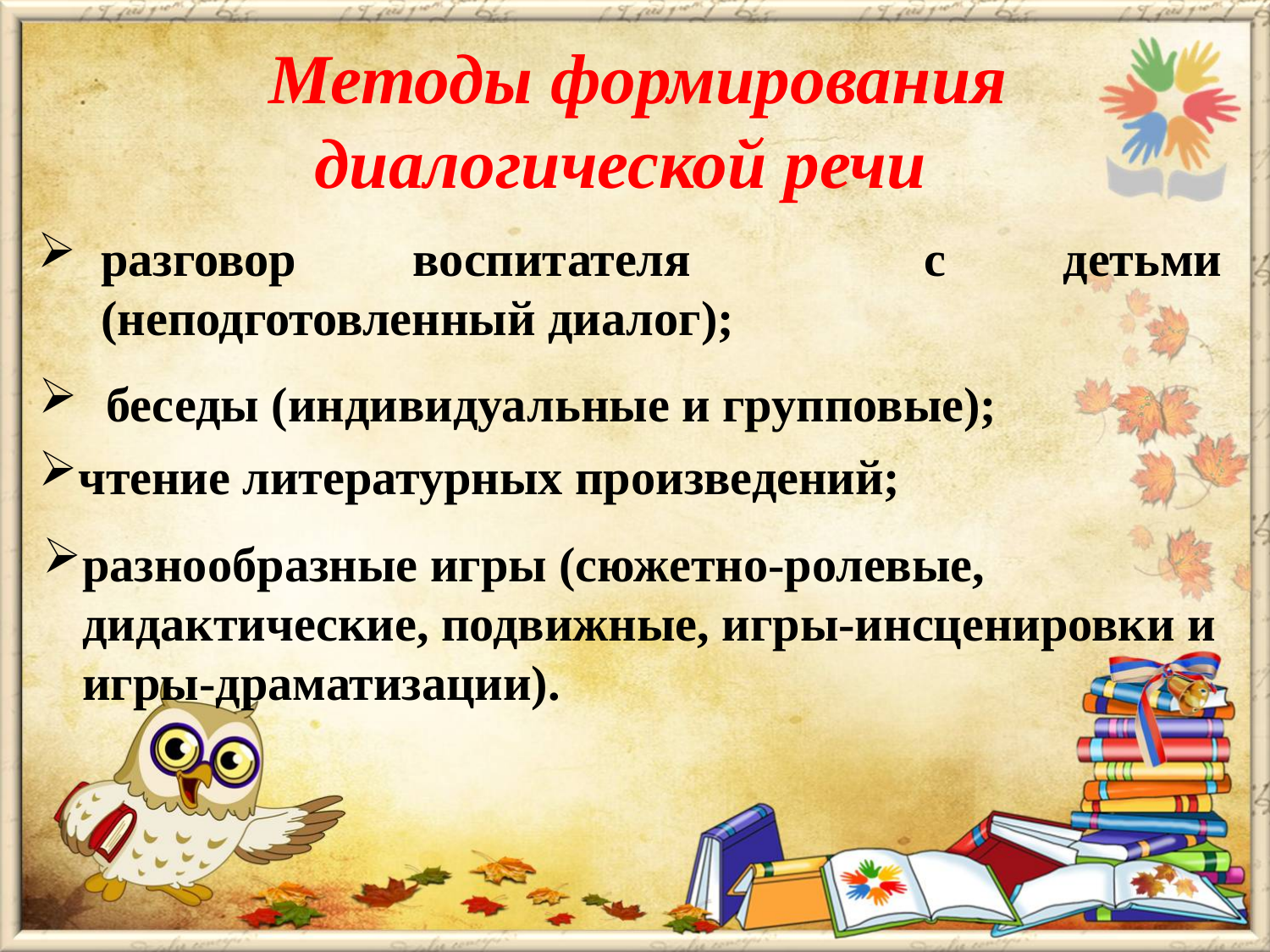

Методы формирования диалогической речи

# разговор воспитателя  с детьми (неподготовленный диалог);
  беседы (индивидуальные и групповые);
чтение литературных произведений;
разнообразные игры (сюжетно-ролевые, дидактические, подвижные, игры-инсценировки и игры-драматизации).